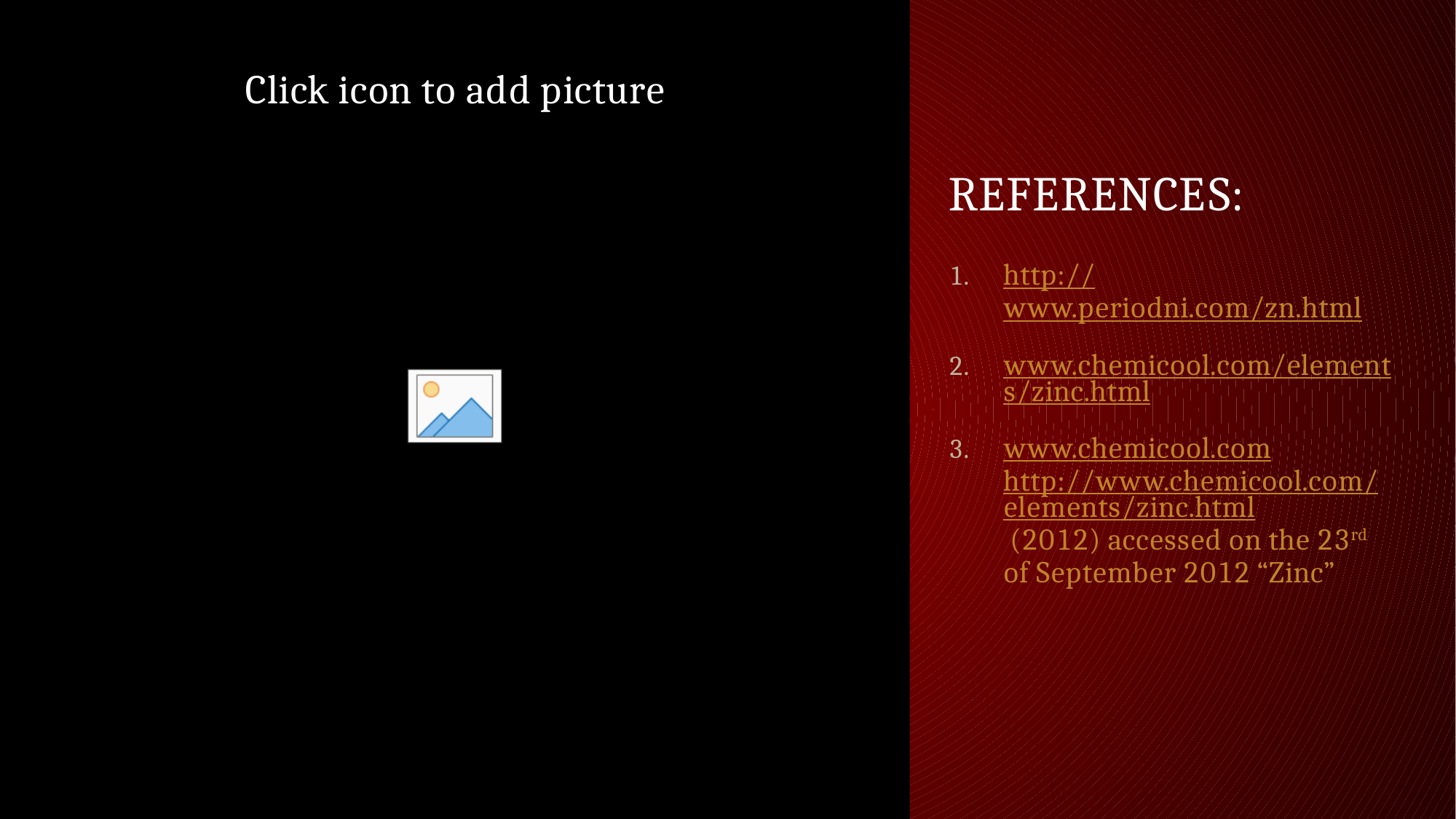

# References:
http://www.periodni.com/zn.html
www.chemicool.com/elements/zinc.html
www.chemicool.comhttp://www.chemicool.com/elements/zinc.html (2012) accessed on the 23rd of September 2012 “Zinc”